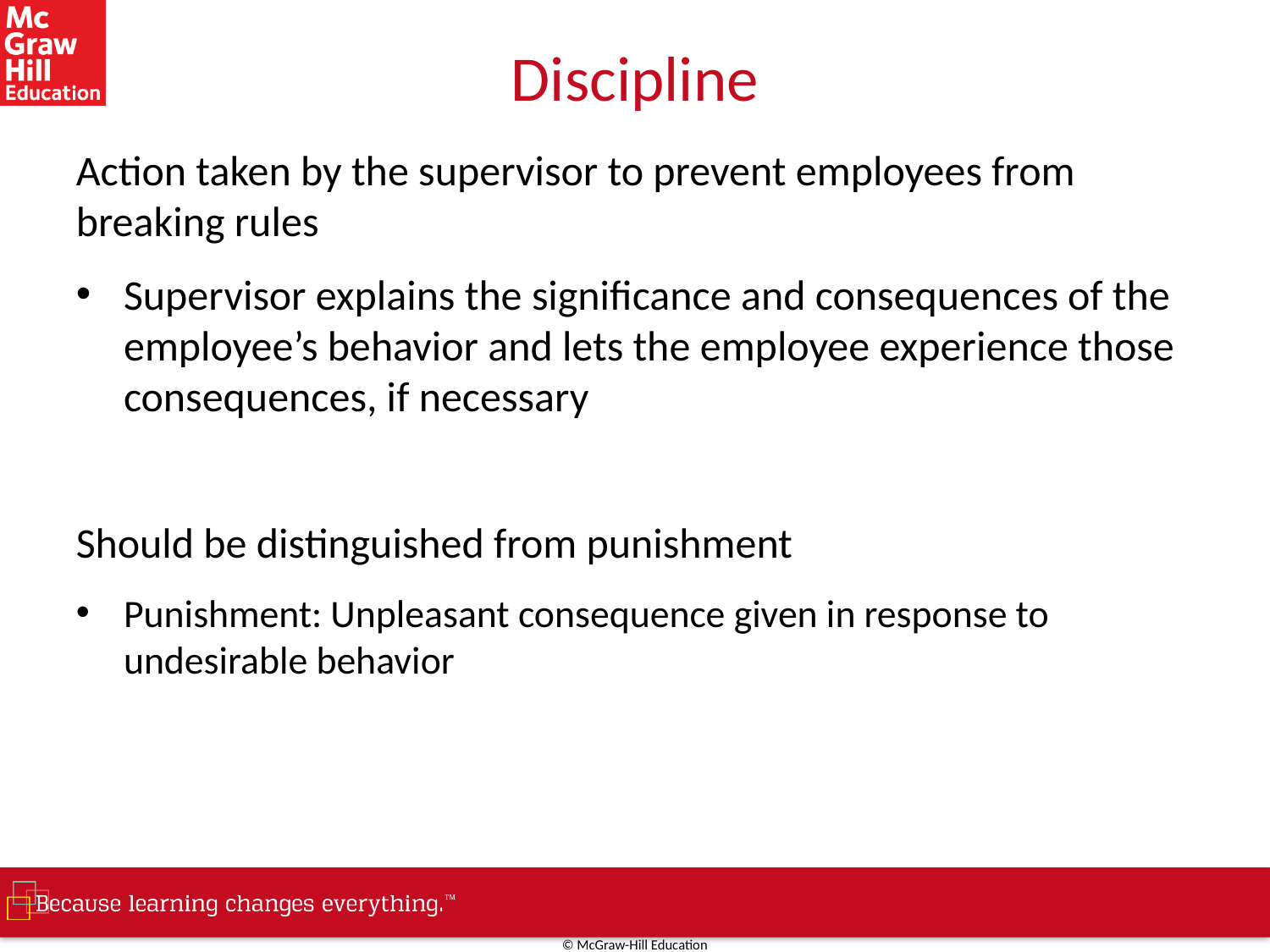

# Discipline
Action taken by the supervisor to prevent employees from breaking rules
Supervisor explains the significance and consequences of the employee’s behavior and lets the employee experience those consequences, if necessary

Should be distinguished from punishment
Punishment: Unpleasant consequence given in response to undesirable behavior